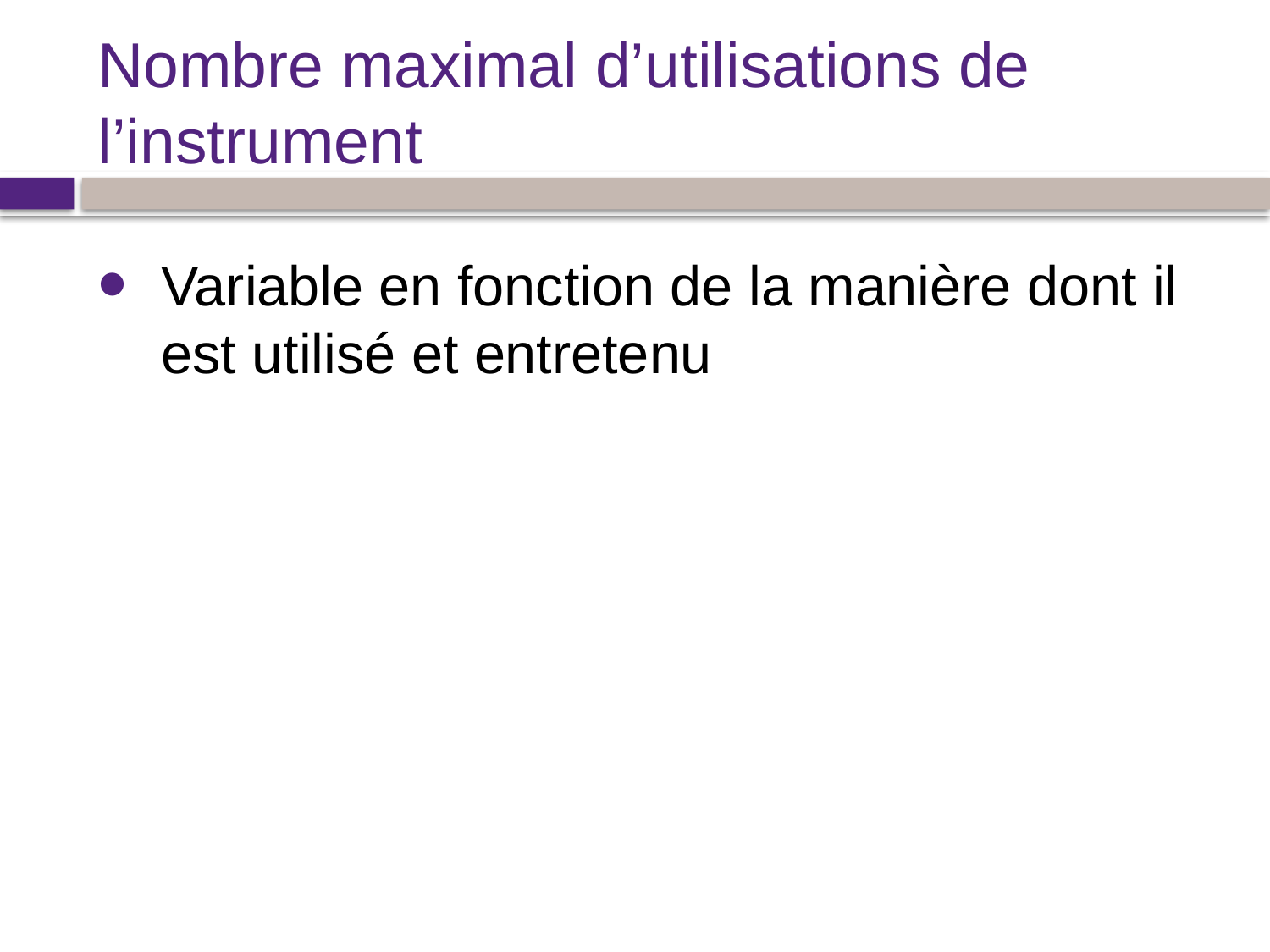

# Nombre maximal d’utilisations de l’instrument
Variable en fonction de la manière dont il est utilisé et entretenu